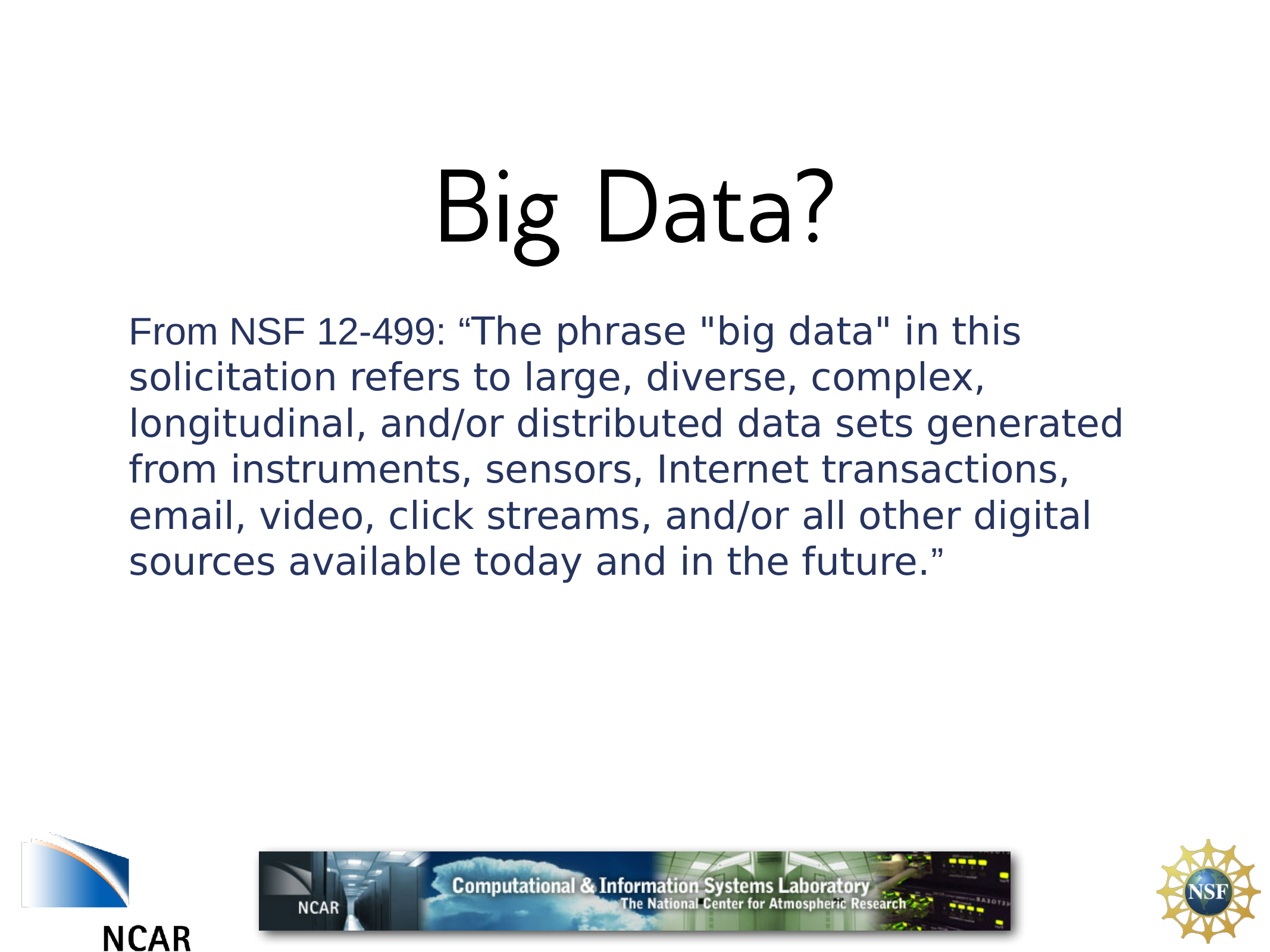

# Big Data?
From NSF 12-499: “The phrase "big data" in this solicitation refers to large, diverse, complex, longitudinal, and/or distributed data sets generated from instruments, sensors, Internet transactions, email, video, click streams, and/or all other digital sources available today and in the future.”